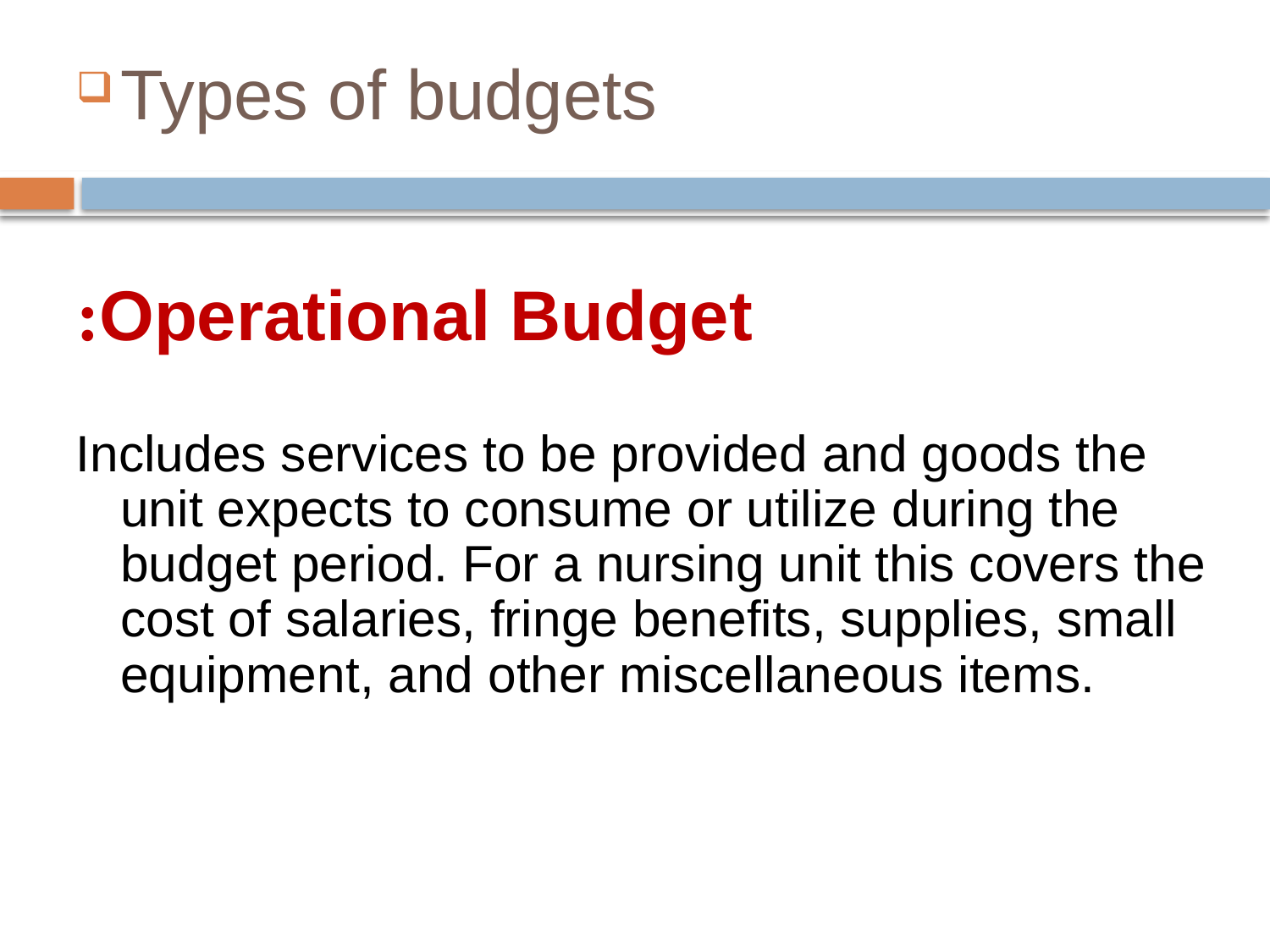

Types of budgets

Operational Budget:

Includes services to be provided and goods the unit expects to consume or utilize during the budget period. For a nursing unit this covers the cost of salaries, fringe benefits, supplies, small equipment, and other miscellaneous items.